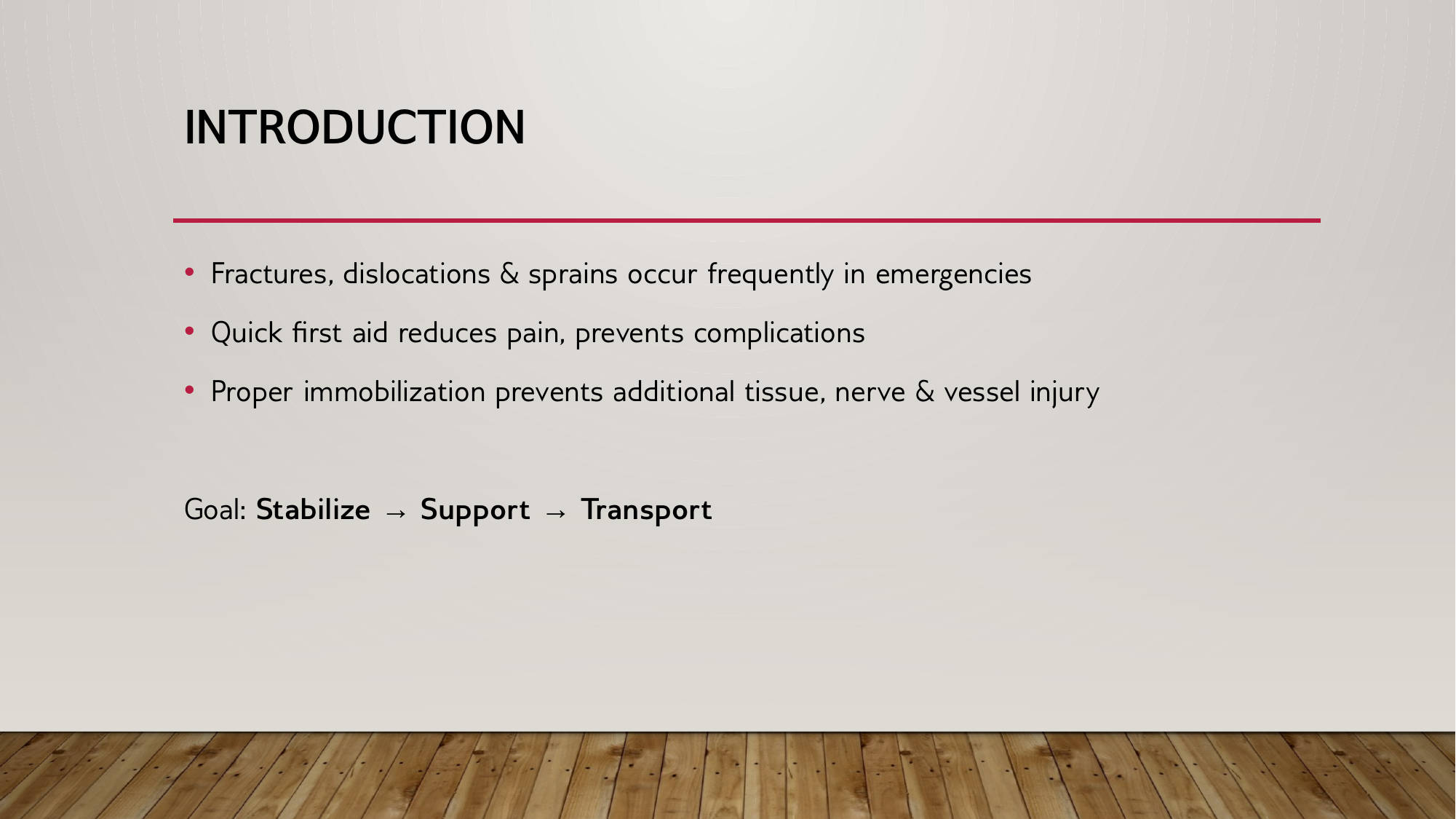

# Introduction
Fractures, dislocations & sprains occur frequently in emergencies
Quick first aid reduces pain, prevents complications
Proper immobilization prevents additional tissue, nerve & vessel injury

Goal: Stabilize → Support → Transport